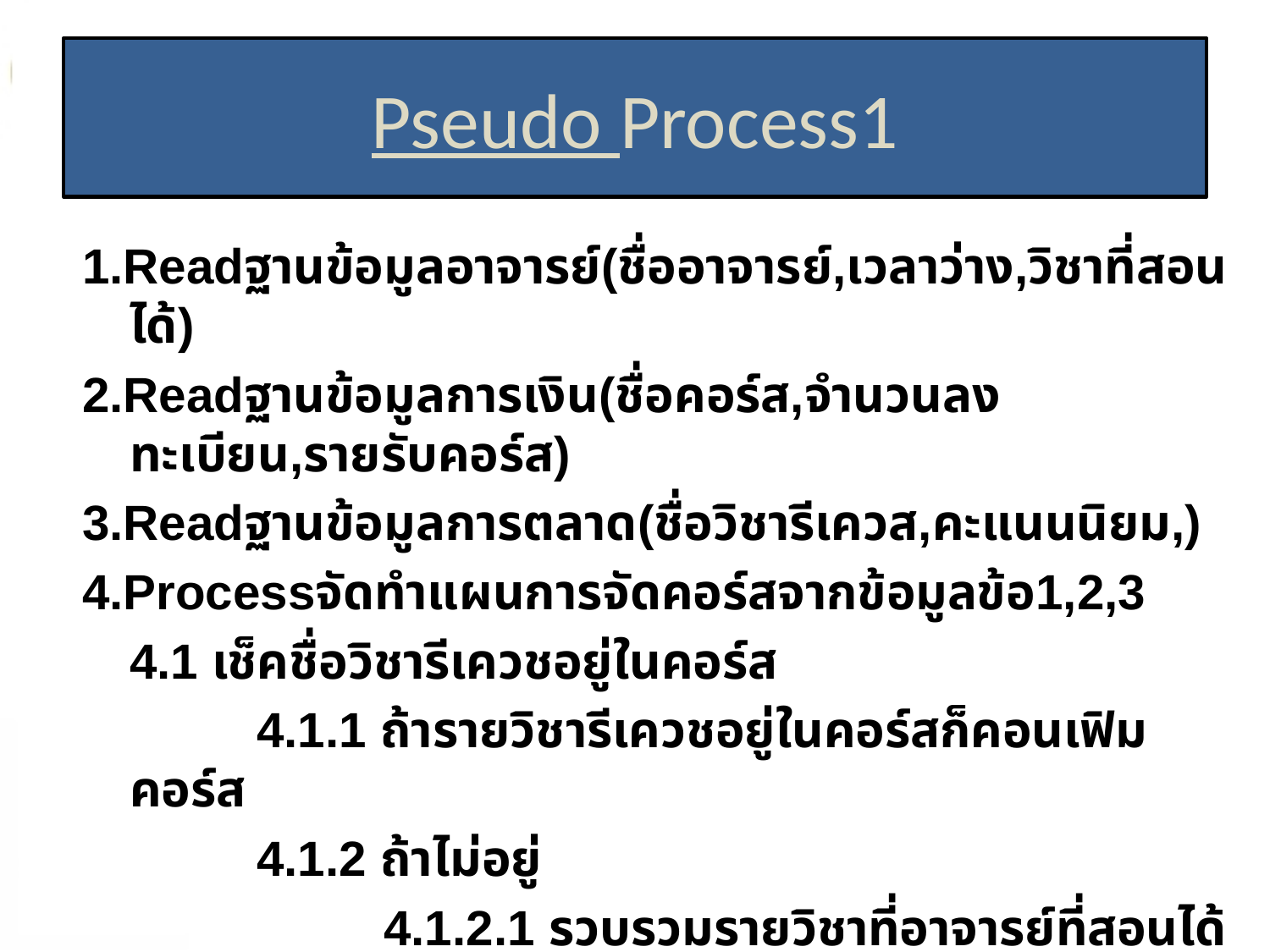

# Pseudo Process1
1.Readฐานข้อมูลอาจารย์(ชื่ออาจารย์,เวลาว่าง,วิชาที่สอนได้)
2.Readฐานข้อมูลการเงิน(ชื่อคอร์ส,จำนวนลงทะเบียน,รายรับคอร์ส)
3.Readฐานข้อมูลการตลาด(ชื่อวิชารีเควส,คะแนนนิยม,)
4.Processจัดทำแผนการจัดคอร์สจากข้อมูลข้อ1,2,3
	4.1 เช็คชื่อวิชารีเควชอยู่ในคอร์ส
		4.1.1 ถ้ารายวิชารีเควชอยู่ในคอร์สก็คอนเฟิมคอร์ส
		4.1.2 ถ้าไม่อยู่
			4.1.2.1 รวบรวมรายวิชาที่อาจารย์ที่สอนได้
				4.1.2.2ถ้ามีอาจารย์ จัดคอร์ส
				4.1.2.3ถ้าไม่มีอาจารย์  จัดหาอาจารย์ที่จะมาสอน